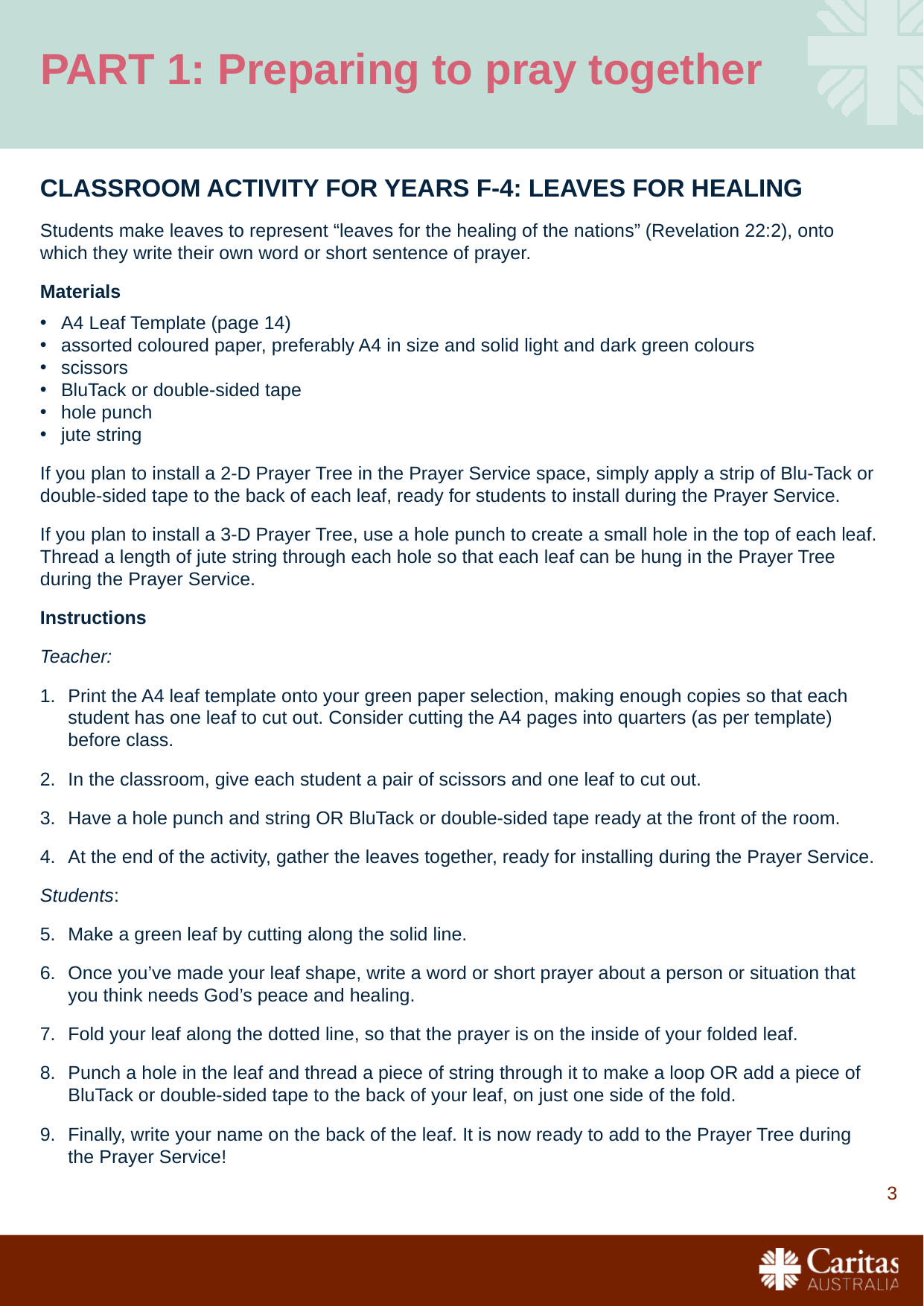

PART 1: Preparing to pray together
CLASSROOM ACTIVITY FOR YEARS F-4: LEAVES FOR HEALING
Students make leaves to represent “leaves for the healing of the nations” (Revelation 22:2), onto which they write their own word or short sentence of prayer.
Materials
A4 Leaf Template (page 14)
assorted coloured paper, preferably A4 in size and solid light and dark green colours
scissors
BluTack or double-sided tape
hole punch
jute string
If you plan to install a 2-D Prayer Tree in the Prayer Service space, simply apply a strip of Blu-Tack or double-sided tape to the back of each leaf, ready for students to install during the Prayer Service.
If you plan to install a 3-D Prayer Tree, use a hole punch to create a small hole in the top of each leaf. Thread a length of jute string through each hole so that each leaf can be hung in the Prayer Tree during the Prayer Service.
Instructions
Teacher:
Print the A4 leaf template onto your green paper selection, making enough copies so that each student has one leaf to cut out. Consider cutting the A4 pages into quarters (as per template) before class.
In the classroom, give each student a pair of scissors and one leaf to cut out.
Have a hole punch and string OR BluTack or double-sided tape ready at the front of the room.
At the end of the activity, gather the leaves together, ready for installing during the Prayer Service.
Students:
Make a green leaf by cutting along the solid line.
Once you’ve made your leaf shape, write a word or short prayer about a person or situation that you think needs God’s peace and healing.
Fold your leaf along the dotted line, so that the prayer is on the inside of your folded leaf.
Punch a hole in the leaf and thread a piece of string through it to make a loop OR add a piece of BluTack or double-sided tape to the back of your leaf, on just one side of the fold.
Finally, write your name on the back of the leaf. It is now ready to add to the Prayer Tree during the Prayer Service!

3